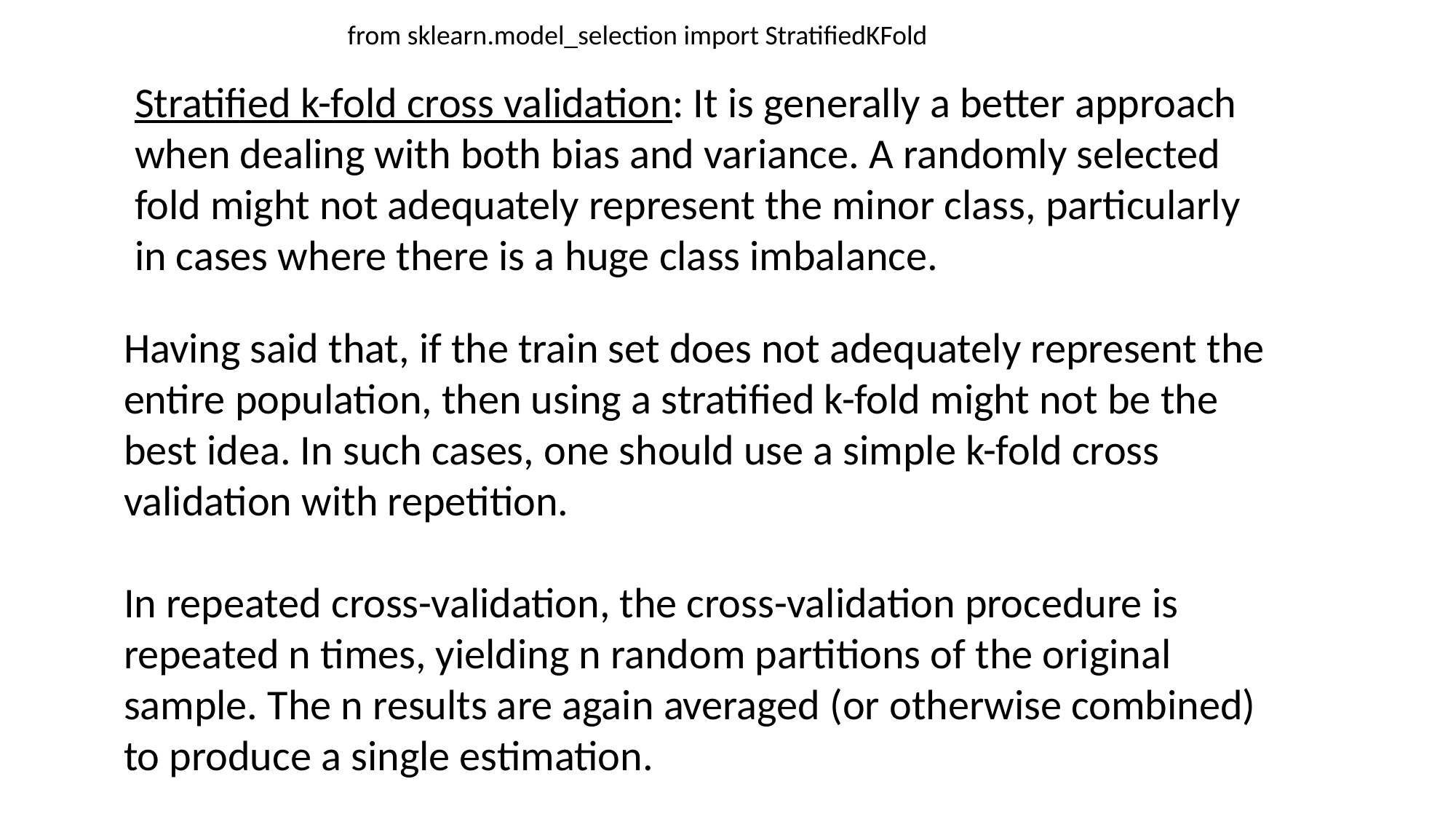

from sklearn.model_selection import StratifiedKFold
Stratified k-fold cross validation: It is generally a better approach when dealing with both bias and variance. A randomly selected fold might not adequately represent the minor class, particularly in cases where there is a huge class imbalance.
Having said that, if the train set does not adequately represent the entire population, then using a stratified k-fold might not be the best idea. In such cases, one should use a simple k-fold cross validation with repetition.

In repeated cross-validation, the cross-validation procedure is repeated n times, yielding n random partitions of the original sample. The n results are again averaged (or otherwise combined) to produce a single estimation.